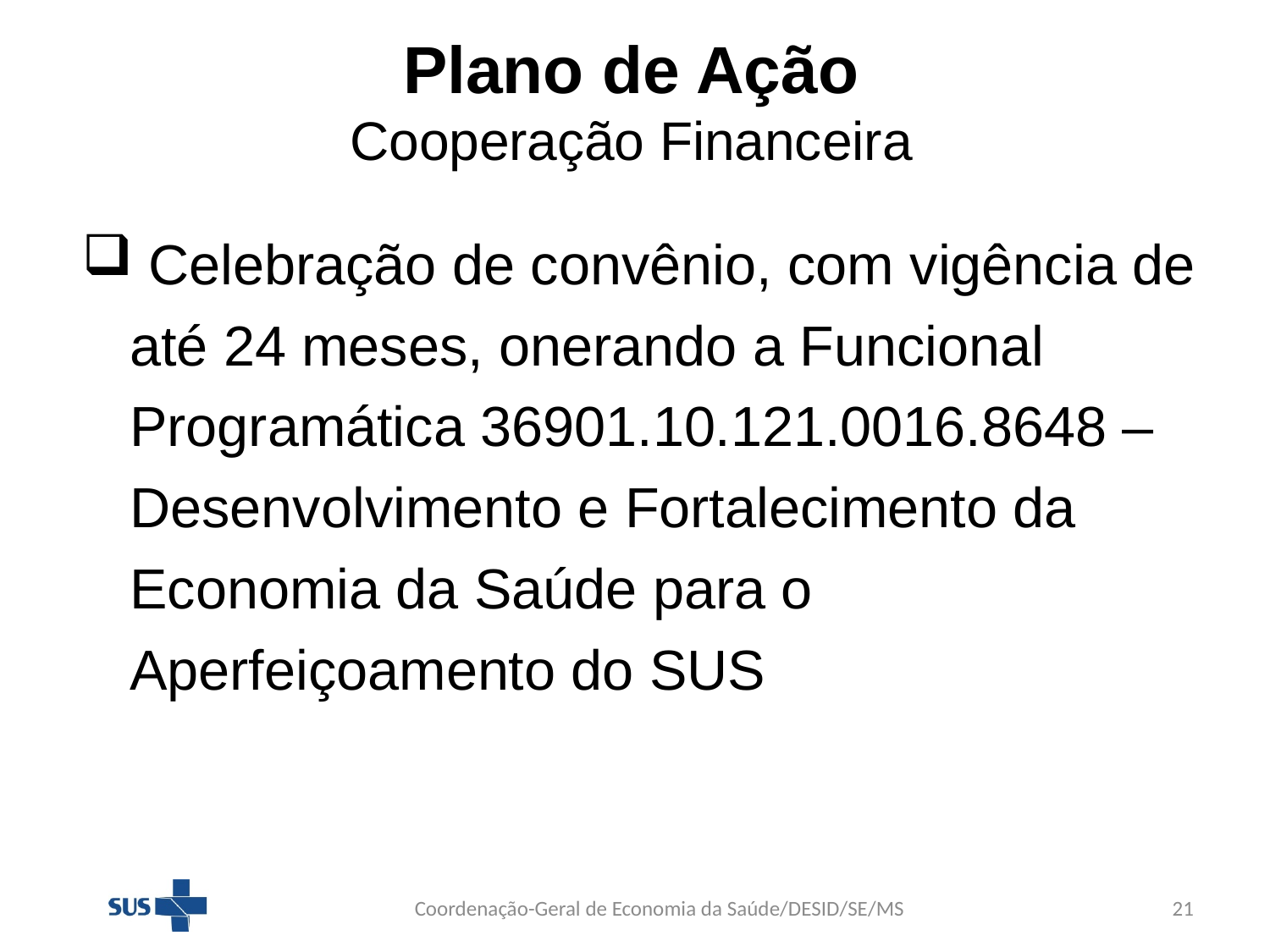

# Plano de Ação Cooperação Financeira
 Celebração de convênio, com vigência de até 24 meses, onerando a Funcional Programática 36901.10.121.0016.8648 – Desenvolvimento e Fortalecimento da Economia da Saúde para o Aperfeiçoamento do SUS
Coordenação-Geral de Economia da Saúde/DESID/SE/MS
21